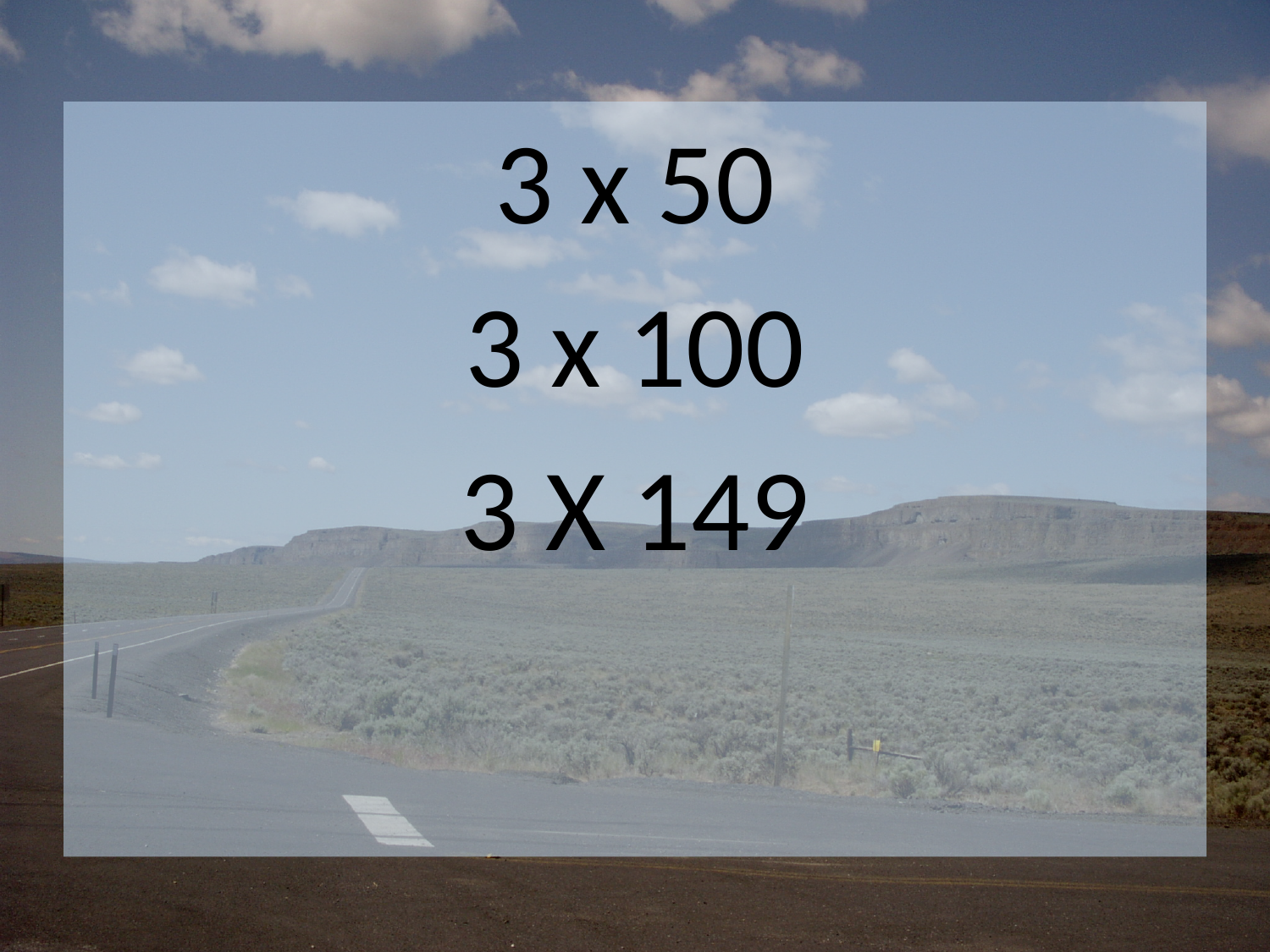

3 x 50
3 x 100
3 X 149